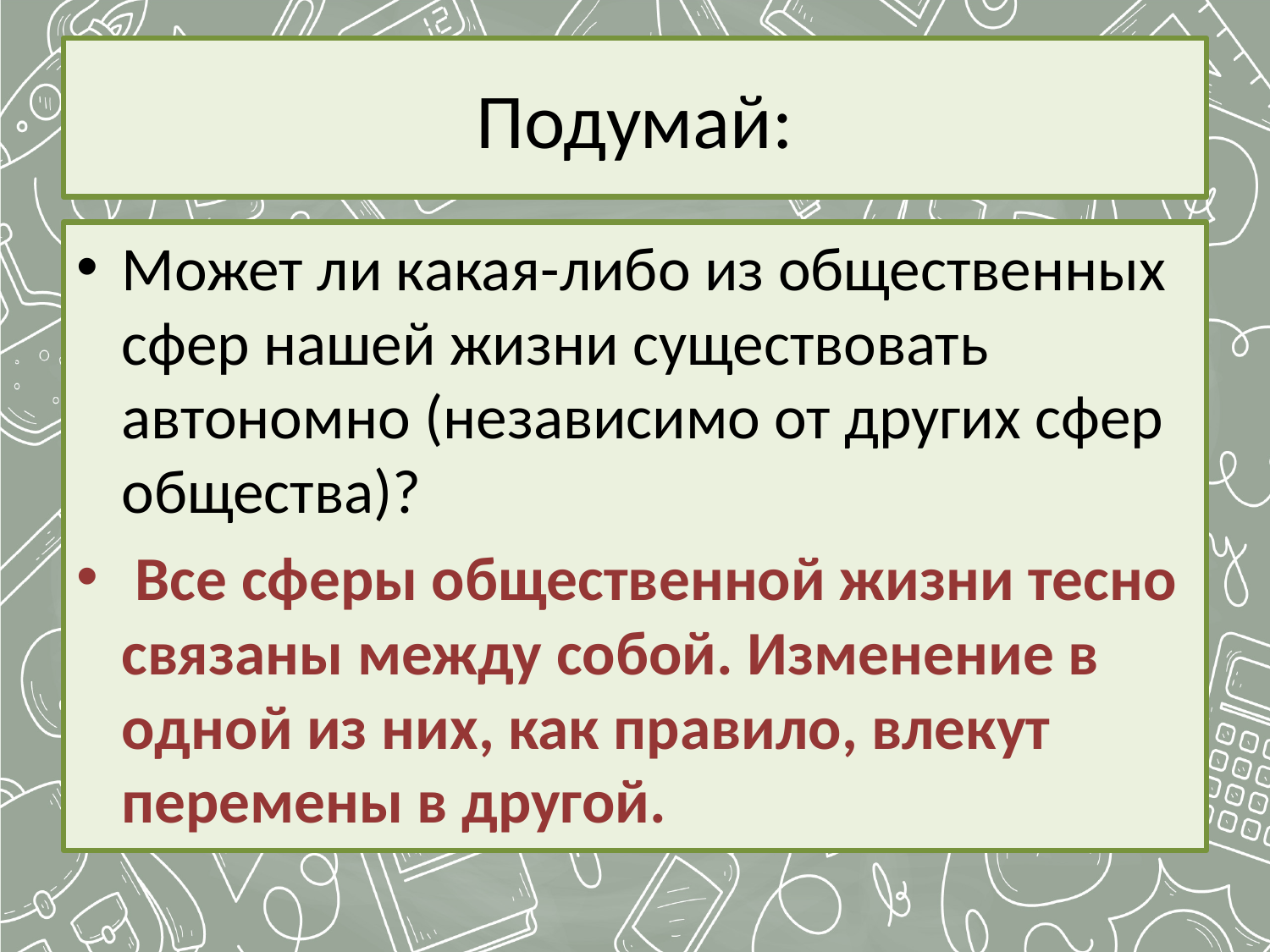

# Подумай:
Может ли какая-либо из общественных сфер нашей жизни существовать автономно (независимо от других сфер общества)?
 Все сферы общественной жизни тесно связаны между собой. Изменение в одной из них, как правило, влекут перемены в другой.